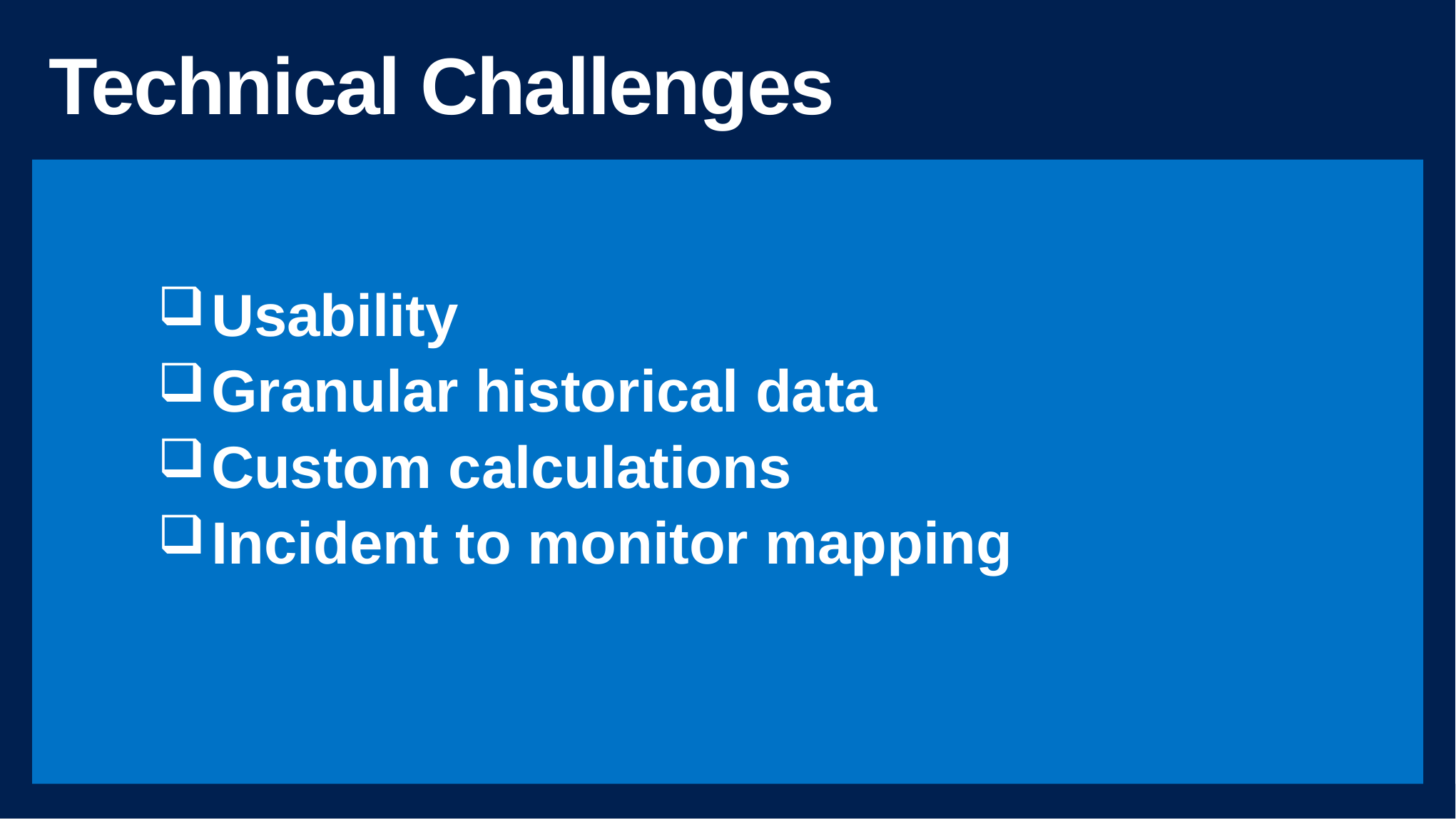

# Technical Challenges

Usability
Granular historical data
Custom calculations
Incident to monitor mapping